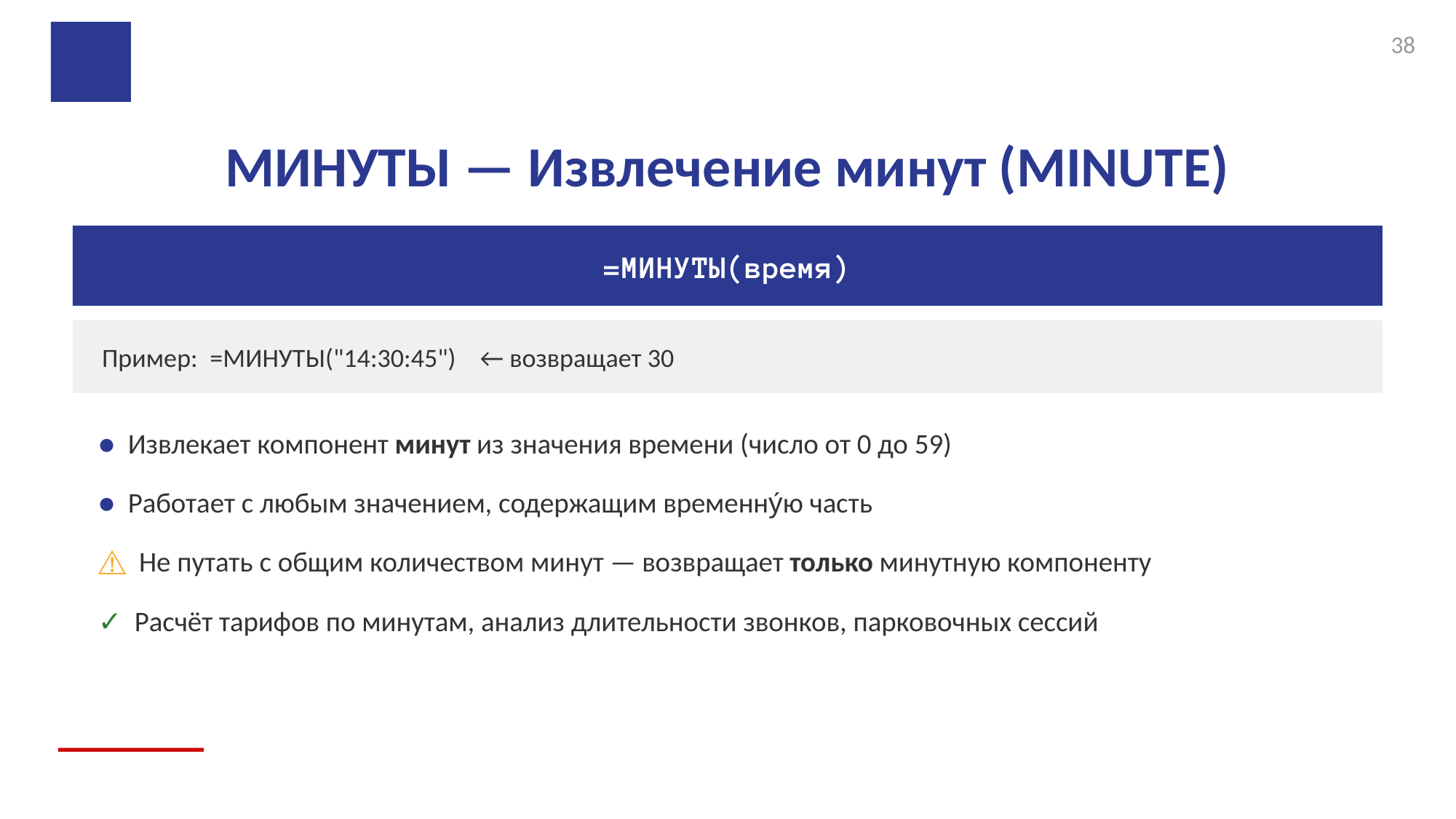

38

МИНУТЫ — Извлечение минут (MINUTE)

=МИНУТЫ(время)

Пример:  =МИНУТЫ("14:30:45")    ← возвращает 30
●  Извлекает компонент минут из значения времени (число от 0 до 59)
●  Работает с любым значением, содержащим временну́ю часть
⚠  Не путать с общим количеством минут — возвращает только минутную компоненту
✓  Расчёт тарифов по минутам, анализ длительности звонков, парковочных сессий